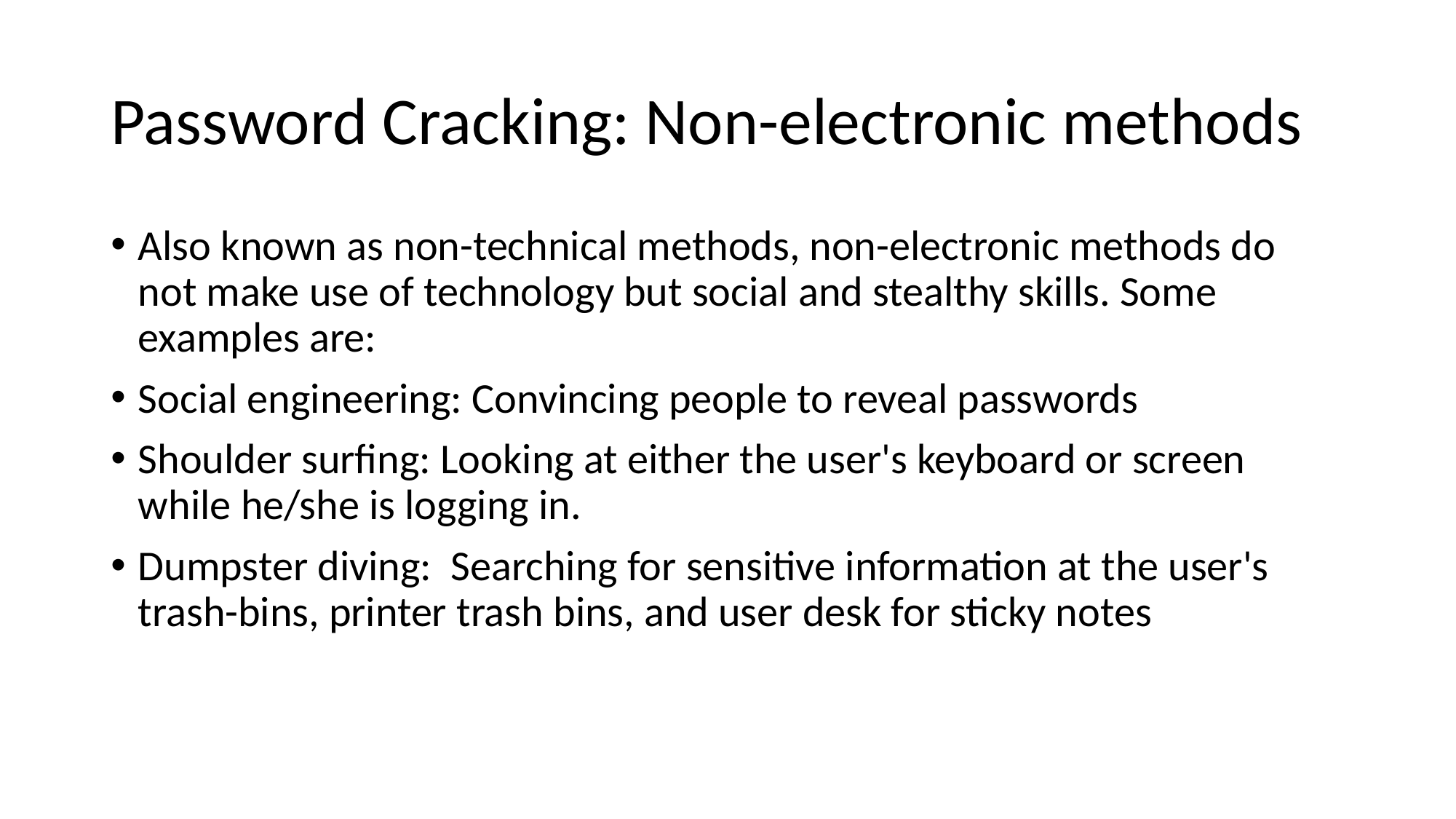

# Password Cracking: Non-electronic methods
Also known as non-technical methods, non-electronic methods do not make use of technology but social and stealthy skills. Some examples are:
Social engineering: Convincing people to reveal passwords
Shoulder surfing: Looking at either the user's keyboard or screen while he/she is logging in.
Dumpster diving:  Searching for sensitive information at the user's trash-bins, printer trash bins, and user desk for sticky notes